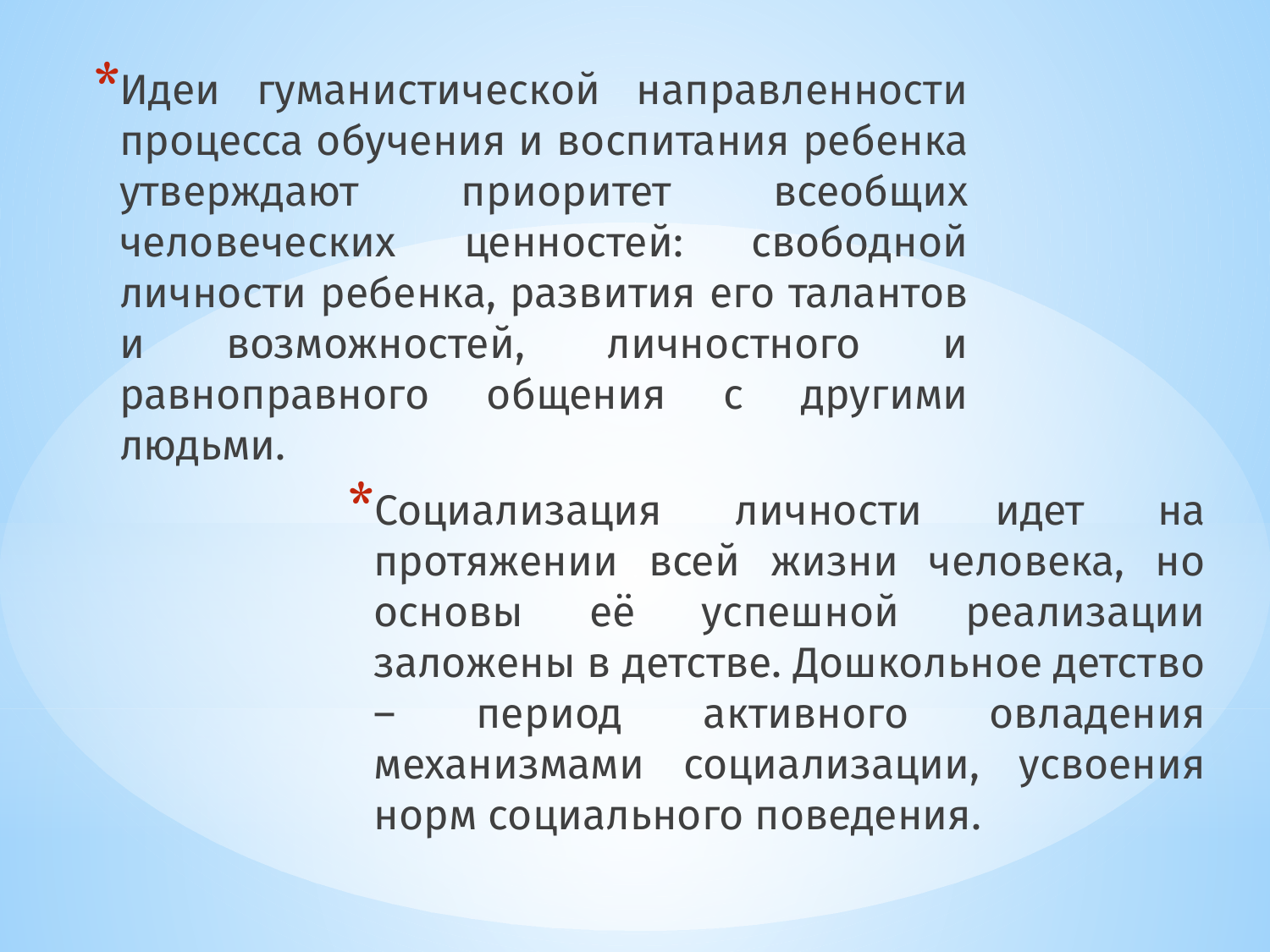

Идеи гуманистической направленности процесса обучения и воспитания ребенка утверждают приоритет всеобщих человеческих ценностей: свободной личности ребенка, развития его талантов и возможностей, личностного и равноправного общения с другими людьми.
Социализация личности идет на протяжении всей жизни человека, но основы её успешной реализации заложены в детстве. Дошкольное детство – период активного овладения механизмами социализации, усвоения норм социального поведения.